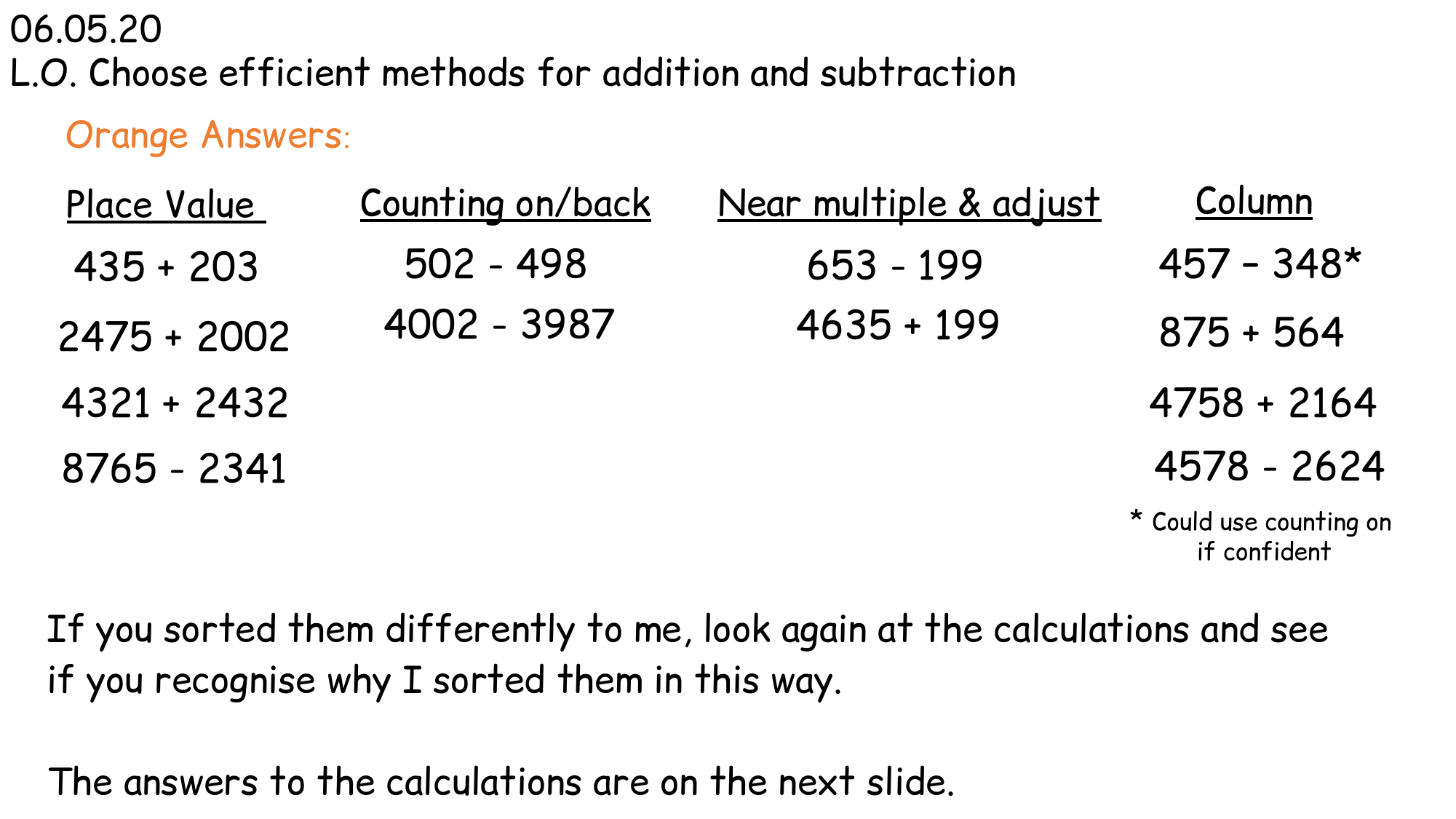

06.05.20
L.O. Choose efficient methods for addition and subtraction
Orange Answers:
Column
Counting on/back
Near multiple & adjust
Place Value
| 502 - 498 |
| --- |
| 457 – 348\* |
| --- |
| 653 - 199 |
| --- |
| 435 + 203 |
| --- |
| 4002 - 3987 |
| --- |
| 4635 + 199 |
| --- |
| 875 + 564 |
| --- |
| 2475 + 2002 |
| --- |
| 4321 + 2432 |
| --- |
| 4758 + 2164 |
| --- |
| 4578 - 2624 |
| --- |
| 8765 - 2341 |
| --- |
* Could use counting on
if confident
| If you sorted them differently to me, look again at the calculations and see if you recognise why I sorted them in this way. The answers to the calculations are on the next slide. |
| --- |